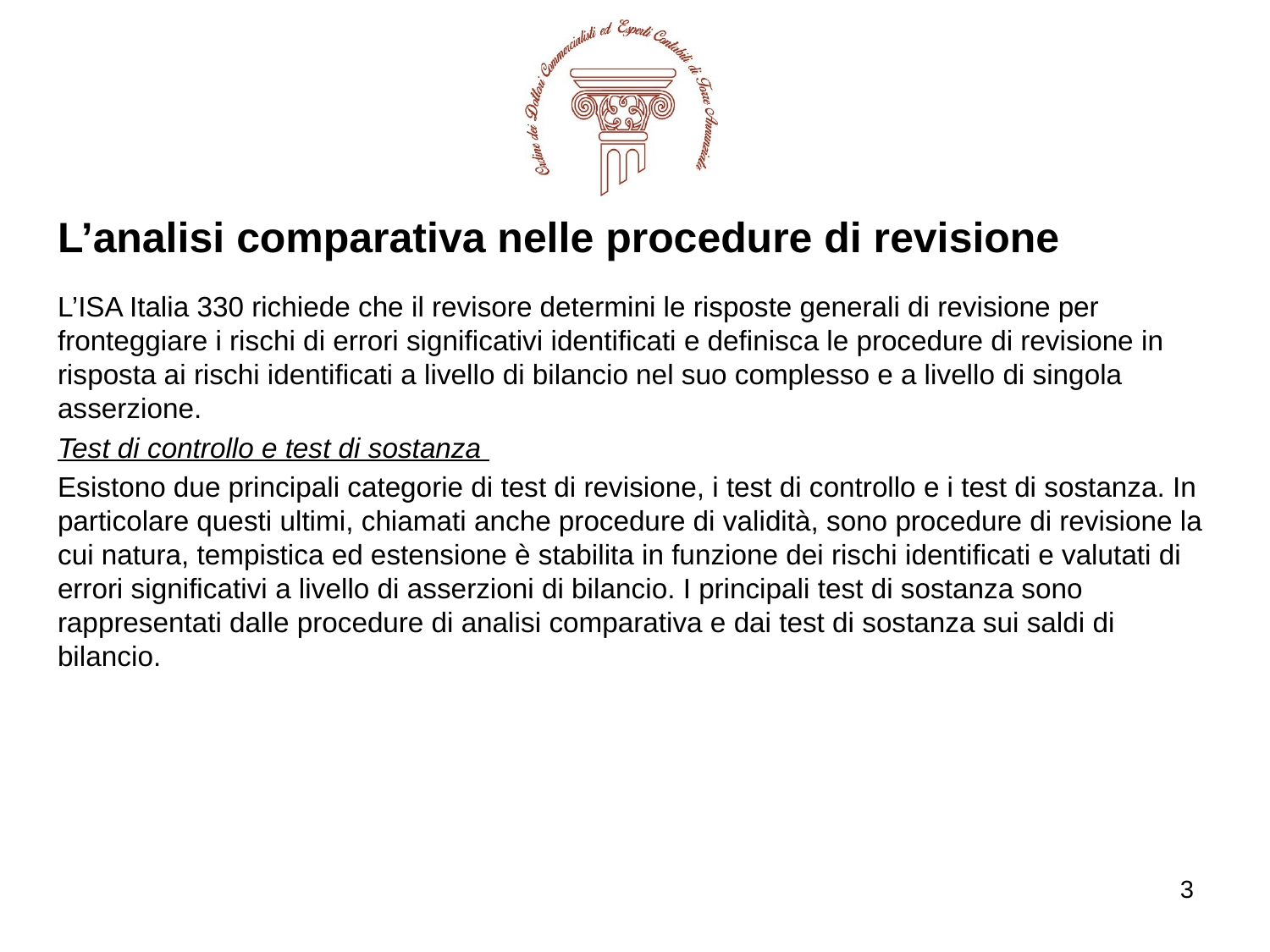

L’analisi comparativa nelle procedure di revisione

L’ISA Italia 330 richiede che il revisore determini le risposte generali di revisione per fronteggiare i rischi di errori significativi identificati e definisca le procedure di revisione in risposta ai rischi identificati a livello di bilancio nel suo complesso e a livello di singola asserzione.
Test di controllo e test di sostanza
Esistono due principali categorie di test di revisione, i test di controllo e i test di sostanza. In particolare questi ultimi, chiamati anche procedure di validità, sono procedure di revisione la cui natura, tempistica ed estensione è stabilita in funzione dei rischi identificati e valutati di errori significativi a livello di asserzioni di bilancio. I principali test di sostanza sono rappresentati dalle procedure di analisi comparativa e dai test di sostanza sui saldi di bilancio.

3